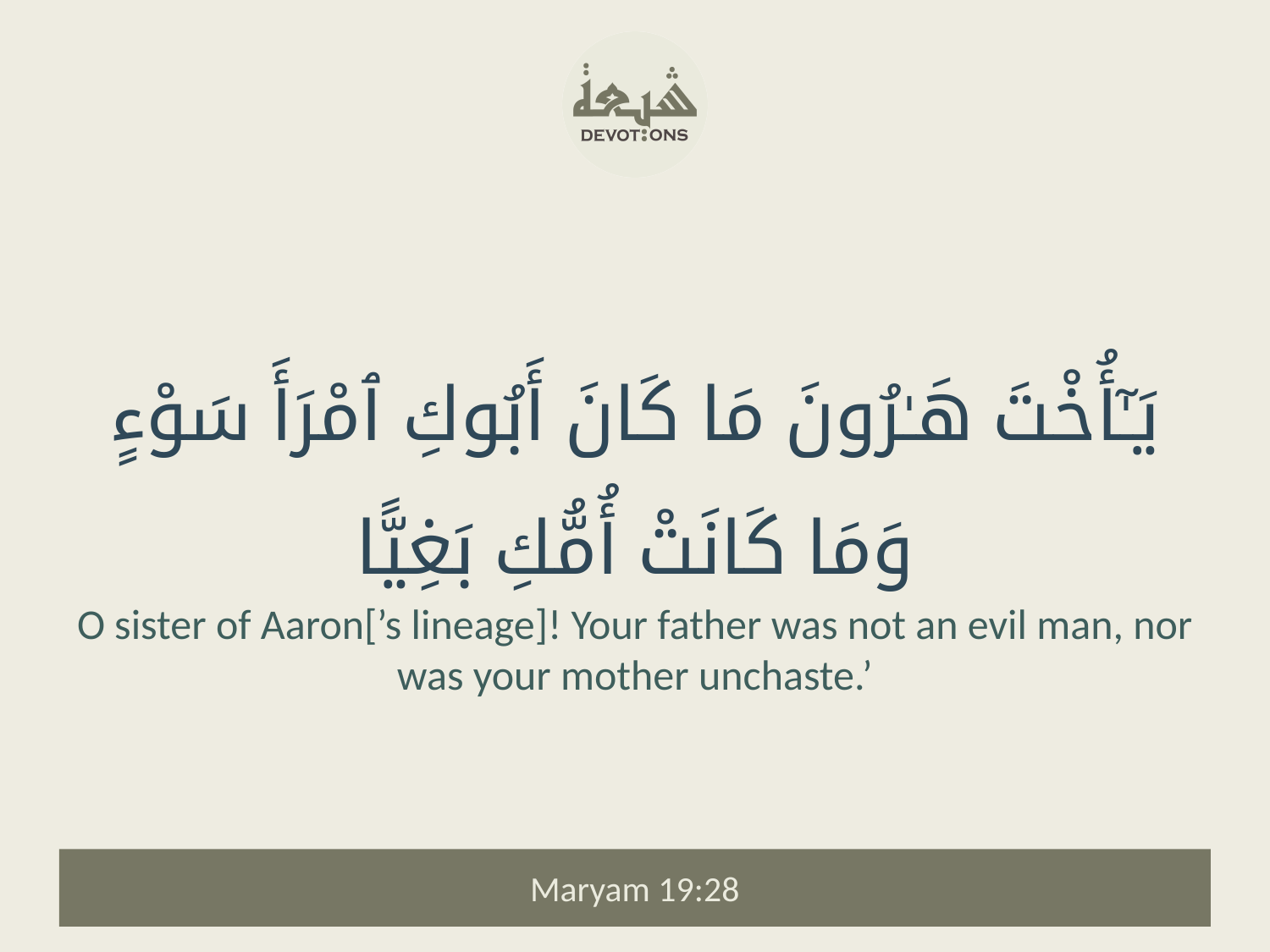

يَـٰٓأُخْتَ هَـٰرُونَ مَا كَانَ أَبُوكِ ٱمْرَأَ سَوْءٍ وَمَا كَانَتْ أُمُّكِ بَغِيًّا
O sister of Aaron[’s lineage]! Your father was not an evil man, nor was your mother unchaste.’
Maryam 19:28